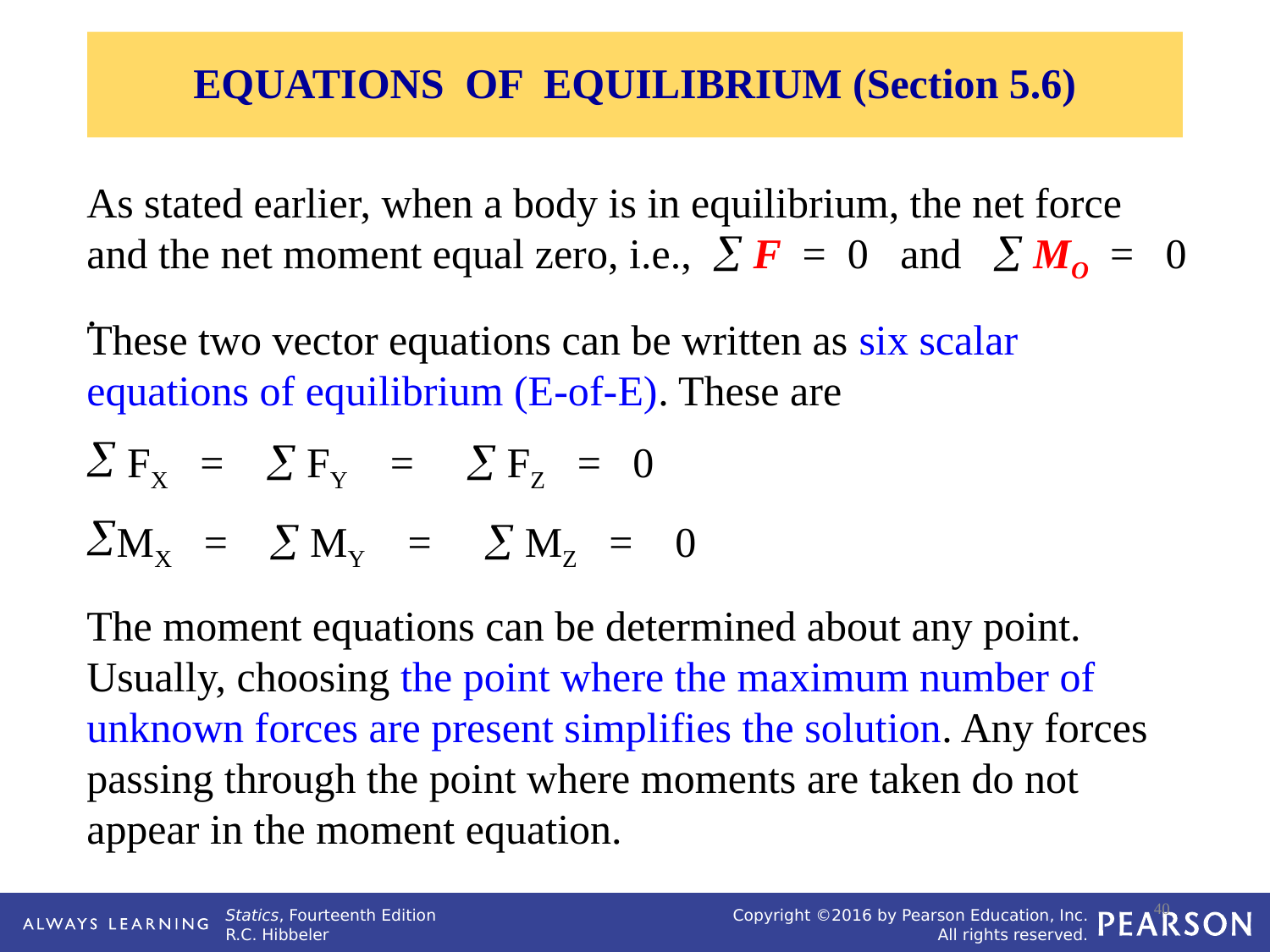

EQUATIONS  OF  EQUILIBRIUM (Section 5.6)
As stated earlier, when a body is in equilibrium, the net force and the net moment equal zero, i.e.,  ∑ F  =  0   and   ∑ MO  =   0 .
These two vector equations can be written as six scalar equations of equilibrium (E-of-E). These are
 FX   =    ∑ FY    =     ∑ FZ   =   0
MX   =    ∑ MY    =     ∑ MZ   =    0
The moment equations can be determined about any point. Usually, choosing the point where the maximum number of unknown forces are present simplifies the solution. Any forces passing through the point where moments are taken do not appear in the moment equation.
40